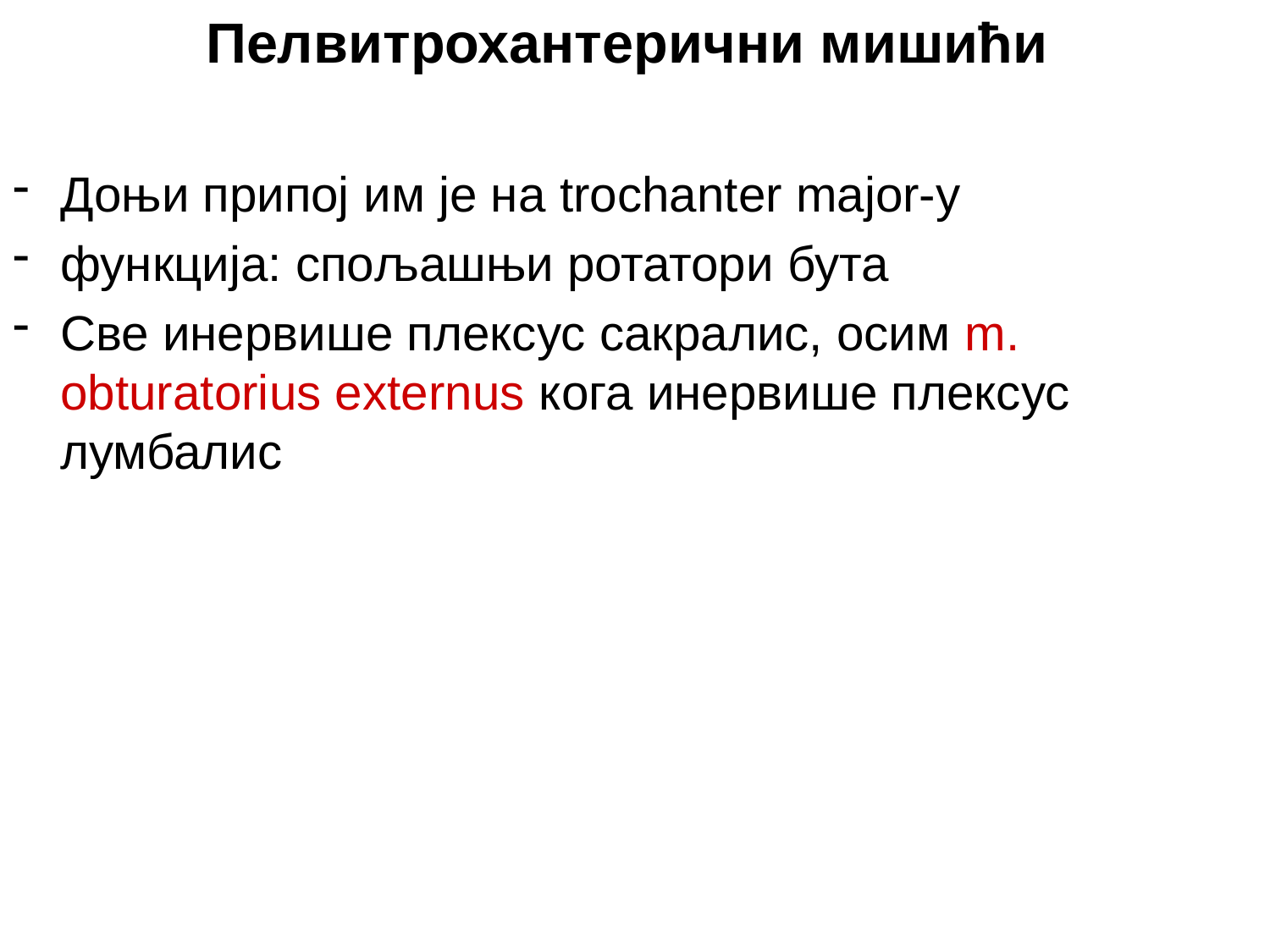

Пелвитрохантерични мишићи

Доњи припој им jе на trochanter major-у
функција: спољашњи ротатори бута
Све инервише плексус сакралис, осим m. obturatorius externus кога инервише плексус лумбалис